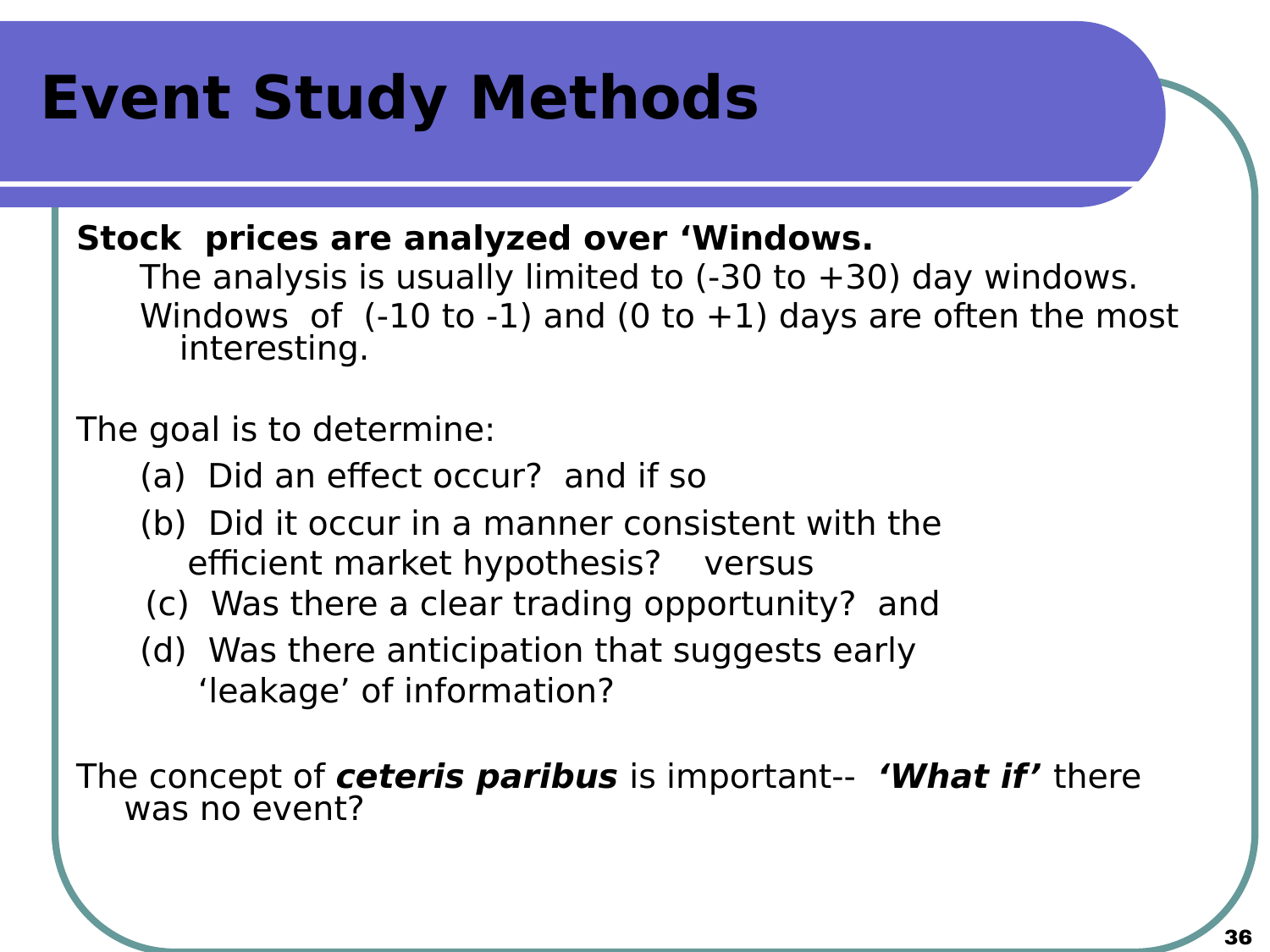

Event Study Methods
Stock  prices are analyzed over ‘Windows.
The analysis is usually limited to (-30 to +30) day windows.
Windows  of  (-10 to -1) and (0 to +1) days are often the most interesting.

The goal is to determine:
      (a)  Did an effect occur?  and if so
      (b)  Did it occur in a manner consistent with the
      efficient market hypothesis?    versus
  (c)  Was there a clear trading opportunity?  and
      (d)  Was there anticipation that suggests early
       ‘leakage’ of information?

The concept of ceteris paribus is important--  ‘What if’ there was no event?
36